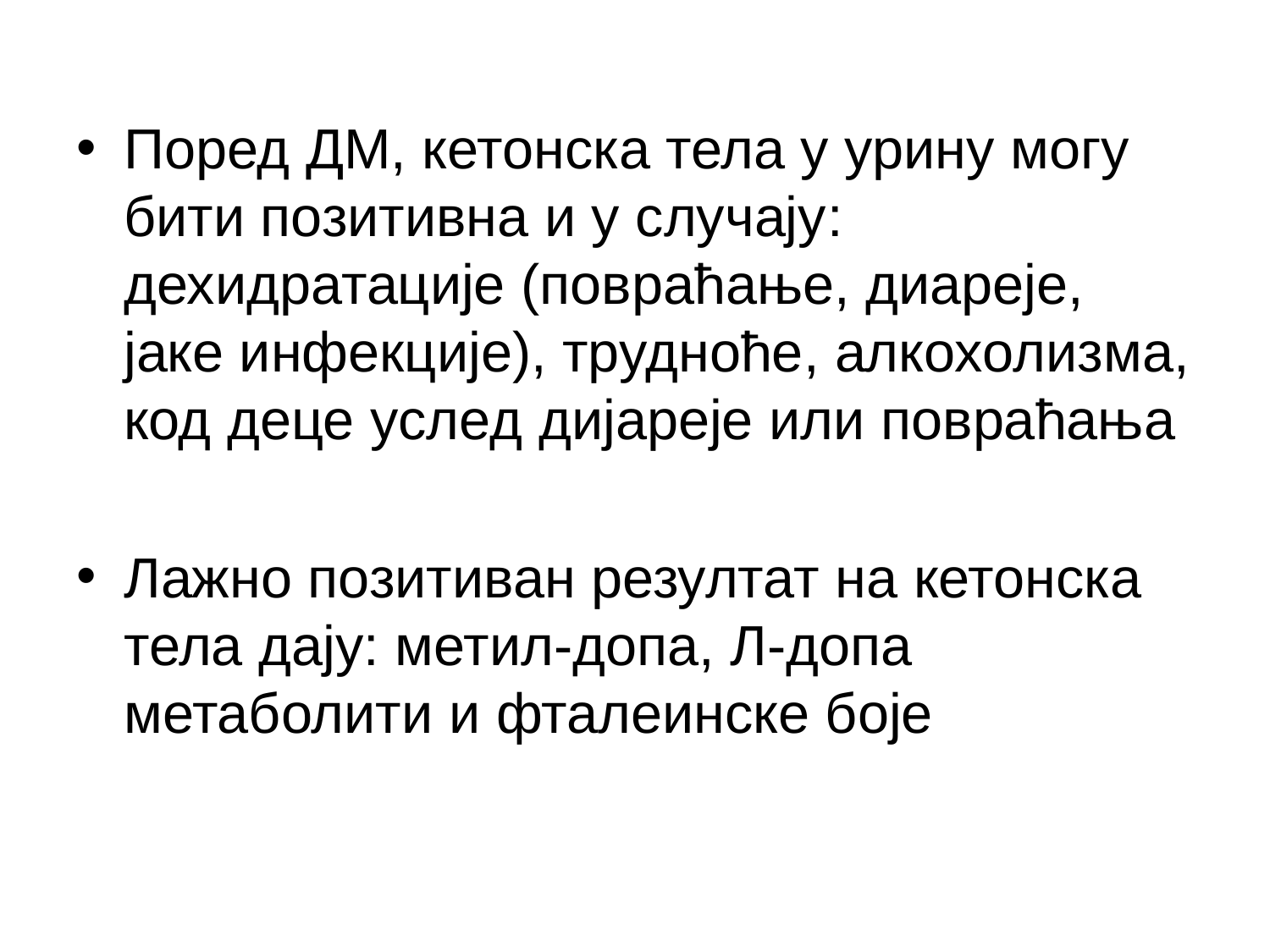

Поред ДМ, кетонска тела у урину могу бити позитивна и у случају: дехидратације (повраћање, диареје, јаке инфекције), трудноће, алкохолизма, код деце услед дијареје или повраћања

Лажно позитиван резултат на кетонска тела дају: метил-допа, Л-допа метаболити и фталеинске боје